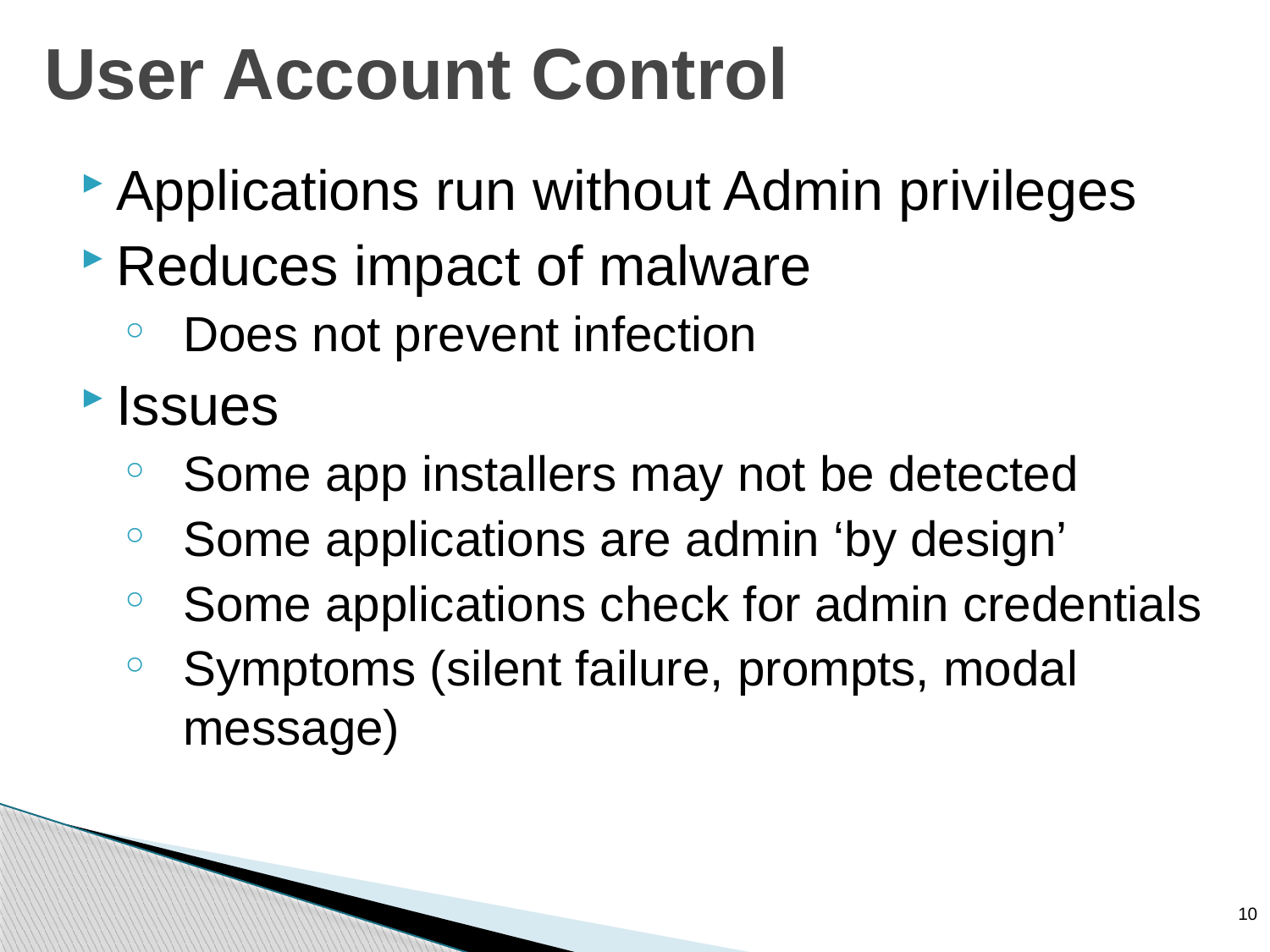

# User Account Control
Applications run without Admin privileges
Reduces impact of malware
Does not prevent infection
Issues
Some app installers may not be detected
Some applications are admin ‘by design’
Some applications check for admin credentials
Symptoms (silent failure, prompts, modal message)
10